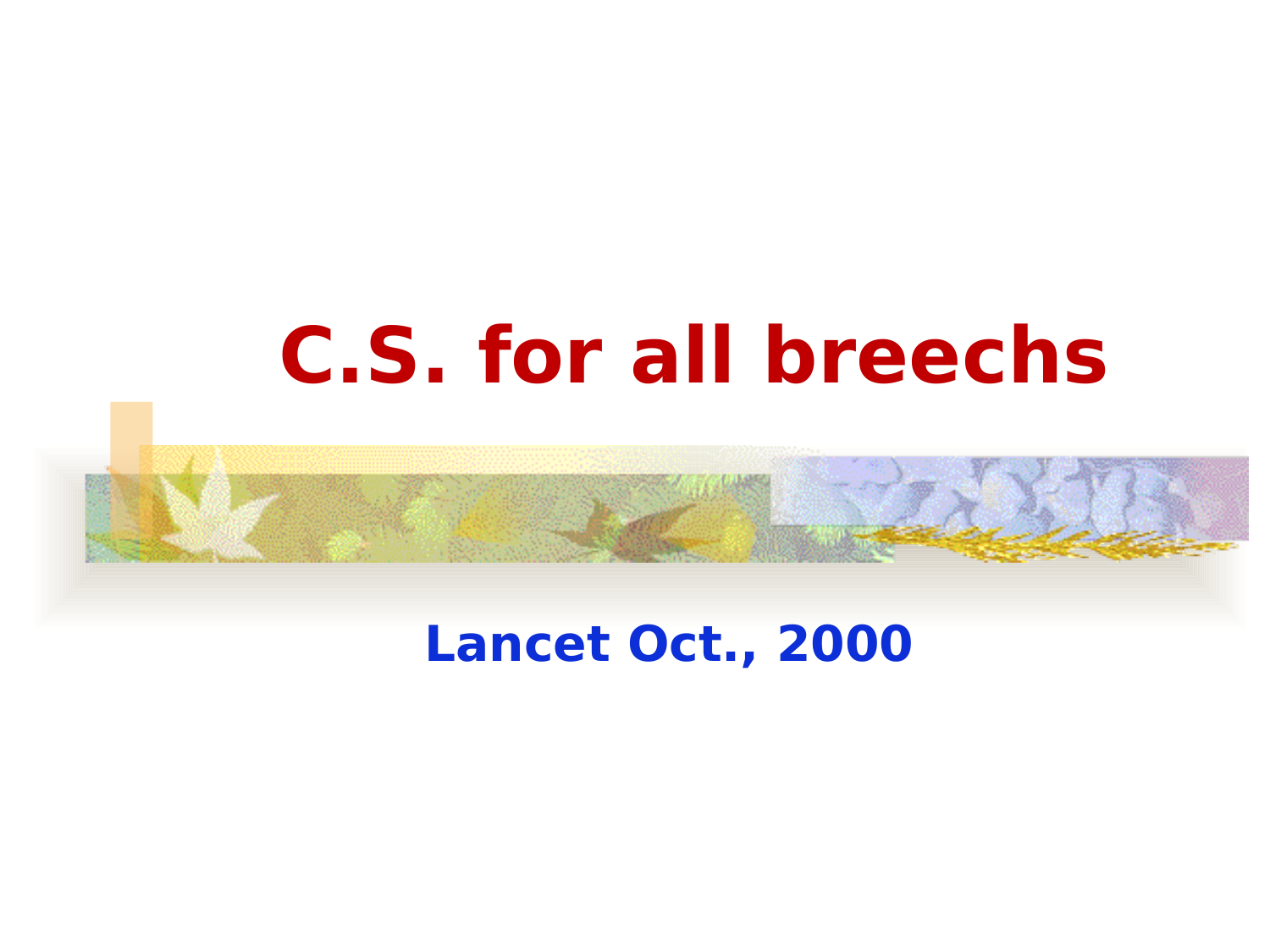

# C.S. for all breechs
Lancet Oct., 2000